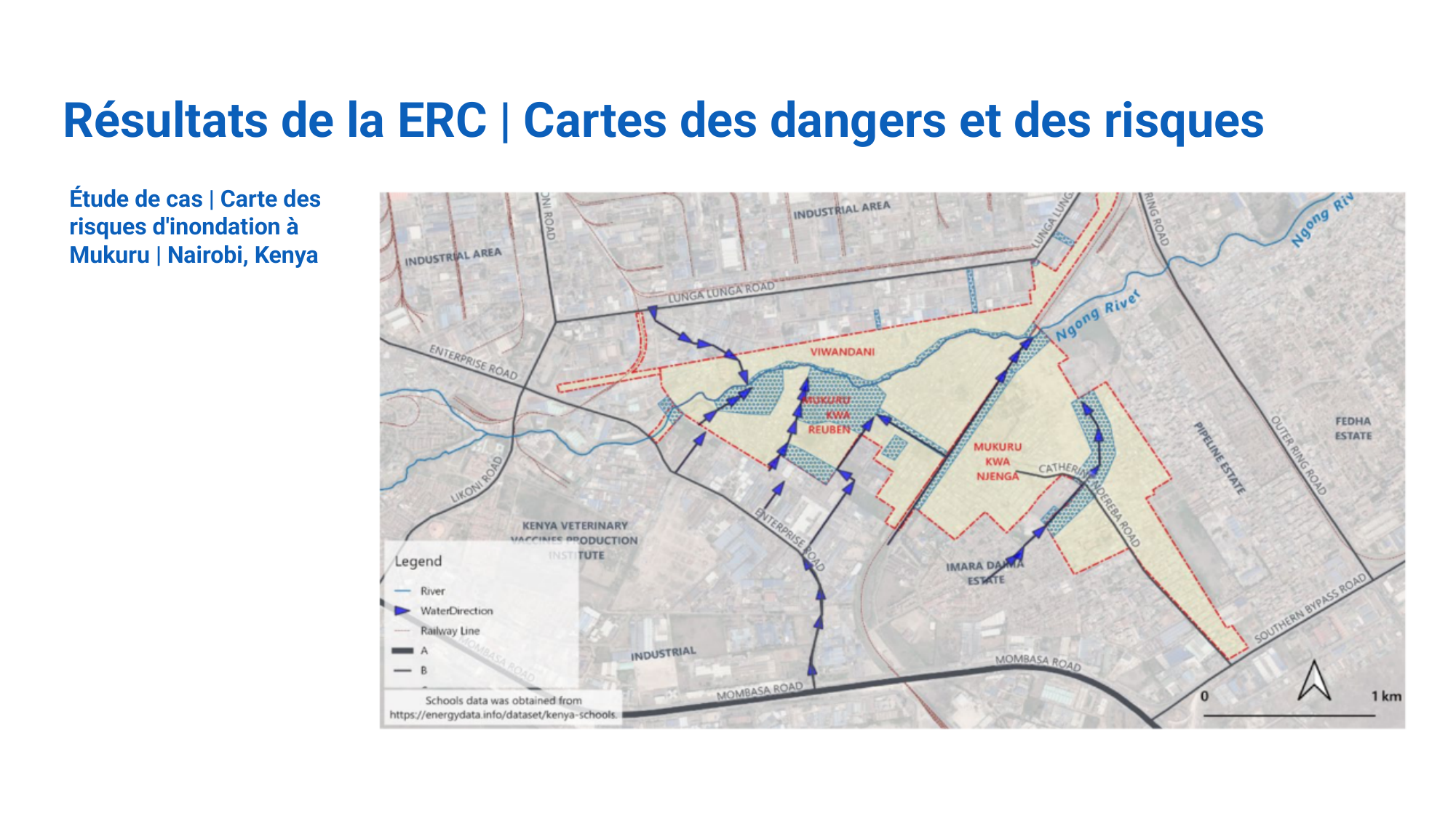

Résultats de la ERC | Cartes des dangers et des risques
Étude de cas | Carte des risques d'inondation à Mukuru | Nairobi, Kenya

68